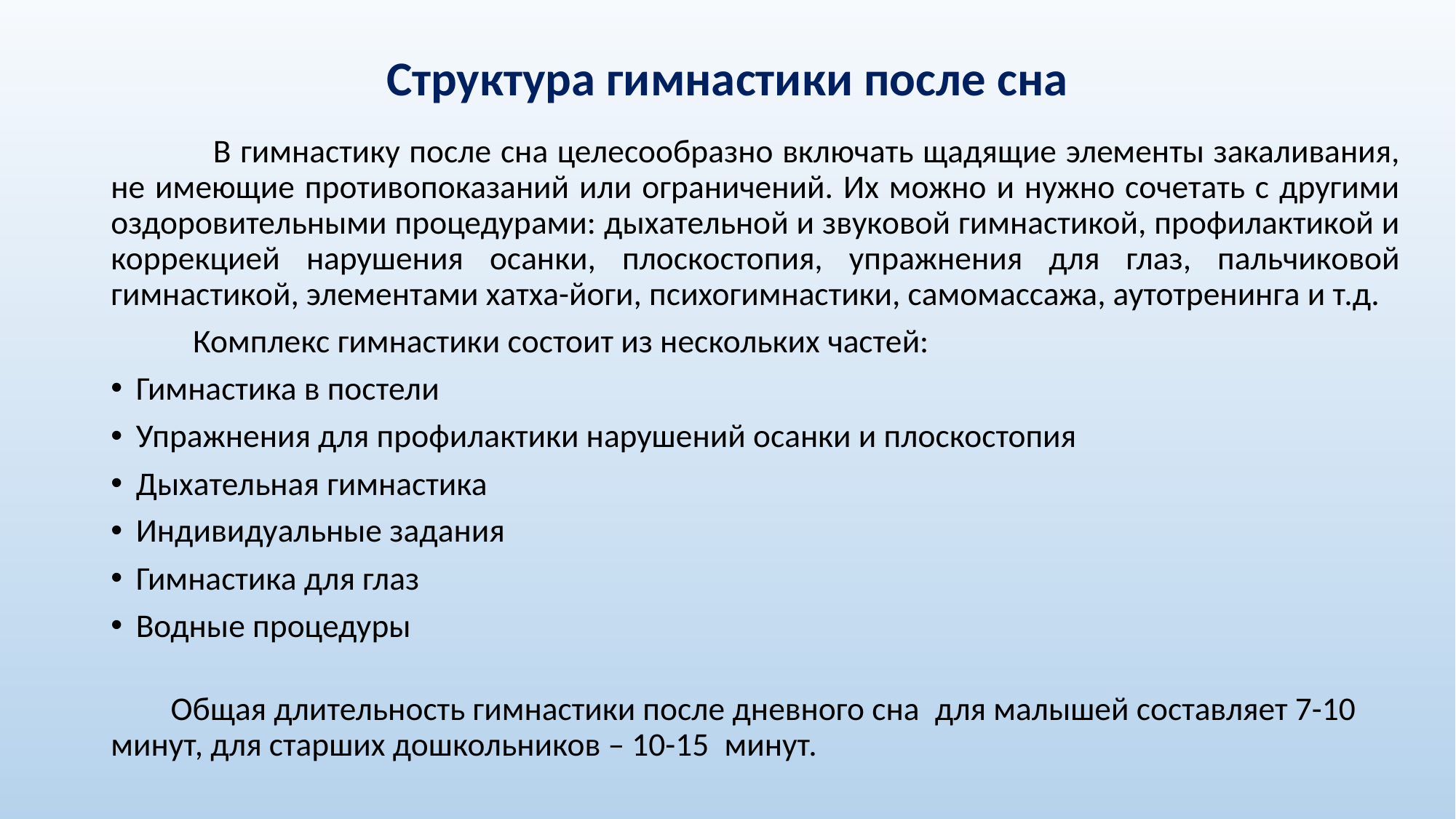

# Структура гимнастики после сна
           В гимнастику после сна целесообразно включать щадящие элементы закаливания, не имеющие противопоказаний или ограничений. Их можно и нужно сочетать с другими оздоровительными процедурами: дыхательной и звуковой гимнастикой, профилактикой и коррекцией нарушения осанки, плоскостопия, упражнения для глаз, пальчиковой гимнастикой, элементами хатха-йоги, психогимнастики, самомассажа, аутотренинга и т.д.
           Комплекс гимнастики состоит из нескольких частей:
Гимнастика в постели
Упражнения для профилактики нарушений осанки и плоскостопия
Дыхательная гимнастика
Индивидуальные задания
Гимнастика для глаз
Водные процедуры
        Общая длительность гимнастики после дневного сна  для малышей составляет 7-10 минут, для старших дошкольников – 10-15  минут.